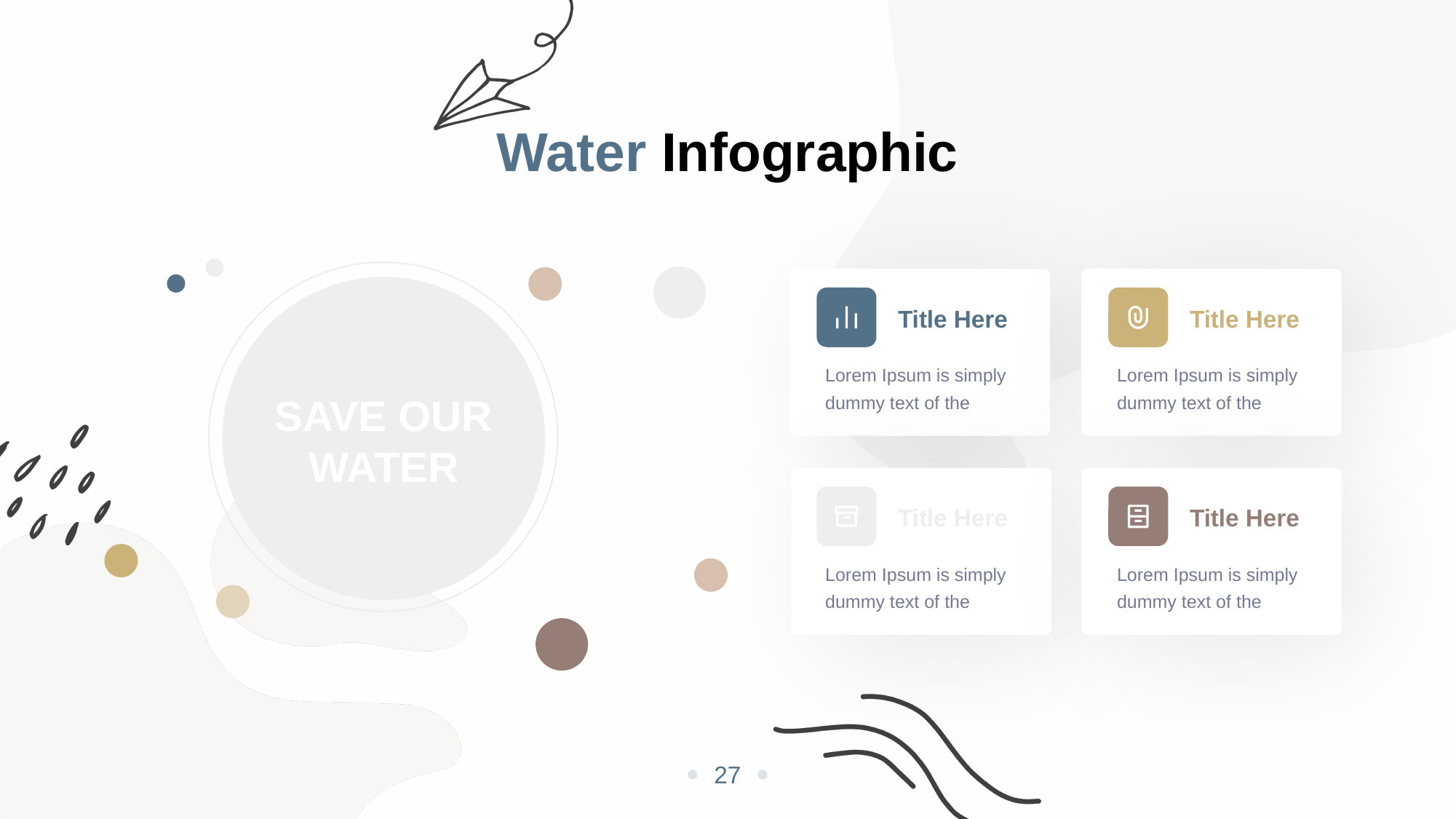

Water Infographic

SAVE OUR WATER

Title Here
Title Here

Lorem Ipsum is simply dummy text of the
Lorem Ipsum is simply dummy text of the

Title Here
Title Here

Lorem Ipsum is simply dummy text of the
Lorem Ipsum is simply dummy text of the